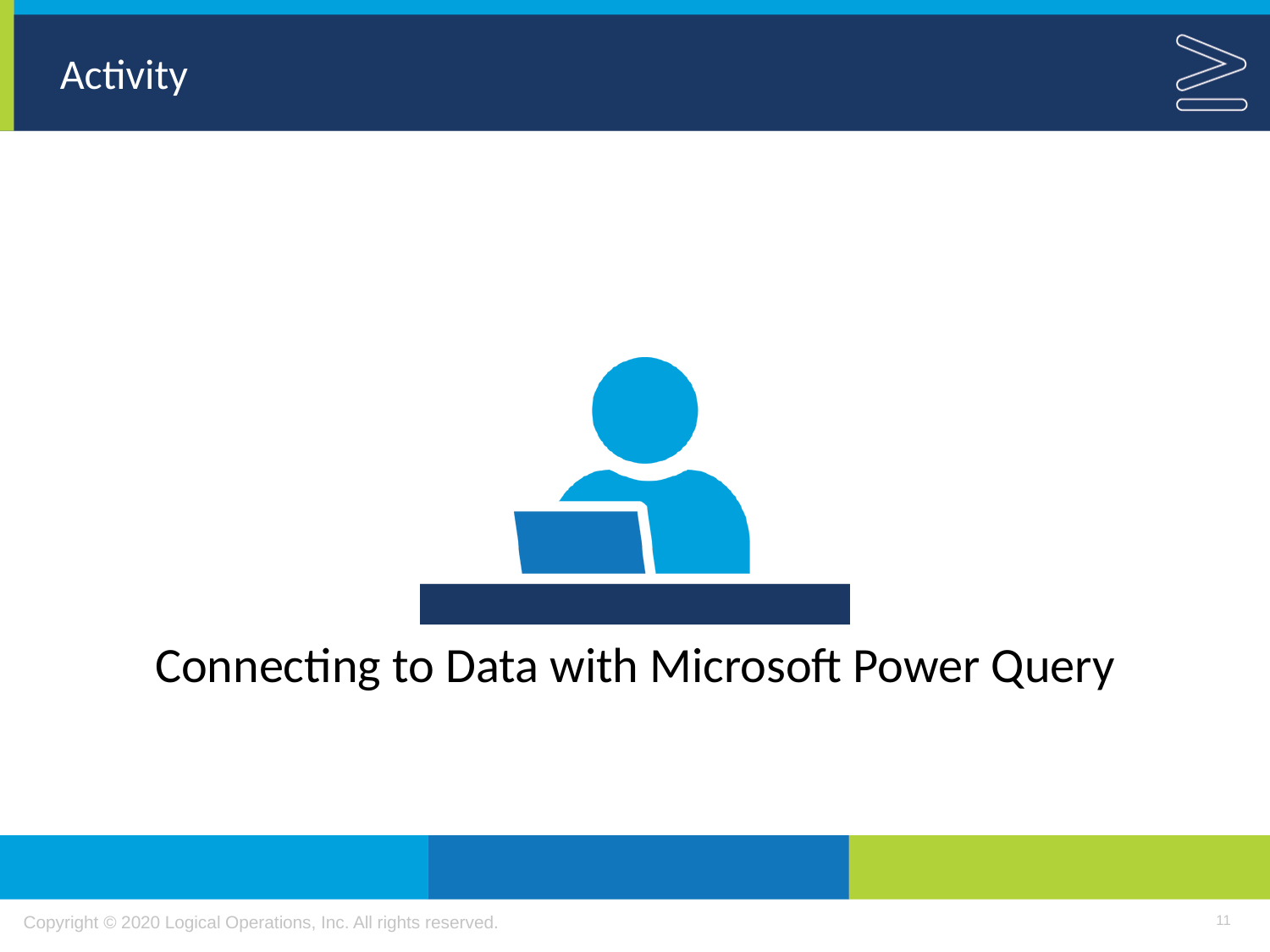

Connecting to Data with Microsoft Power Query
11